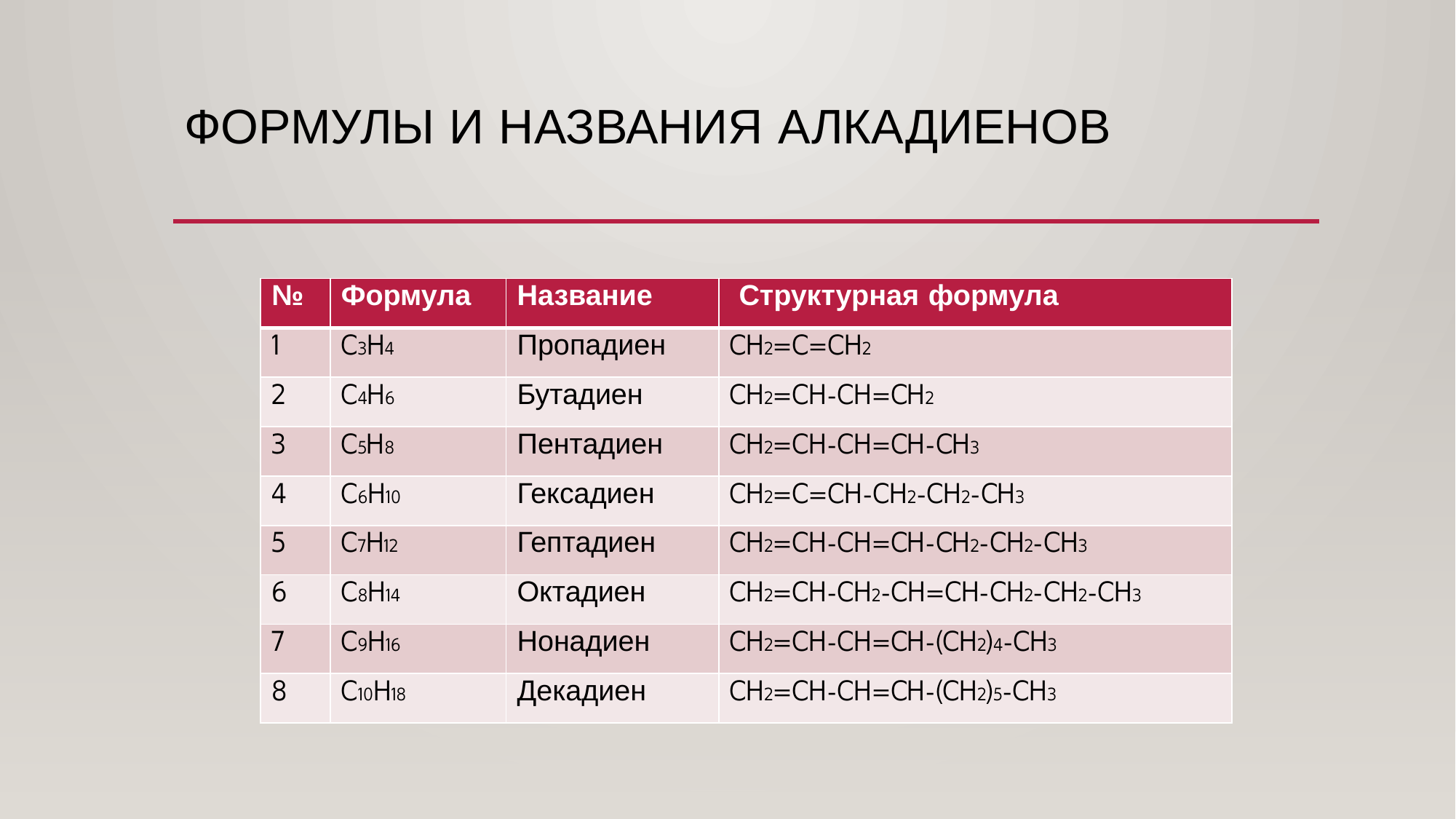

# Формулы и названия алкадиенов

| № | Формула | Название | Структурная формула |
| --- | --- | --- | --- |
| 1 | C3H4 | Пропадиен | CH2=C=CH2 |
| 2 | C4H6 | Бутадиен | CH2=CH-CH=CH2 |
| 3 | C5H8 | Пентадиен | CH2=CH-CH=CH-CH3 |
| 4 | C6H10 | Гексадиен | CH2=C=CH-CH2-CH2-CH3 |
| 5 | C7H12 | Гептадиен | CH2=CH-CH=CH-CH2-CH2-CH3 |
| 6 | C8H14 | Октадиен | CH2=CH-CH2-CH=CH-CH2-CH2-CH3 |
| 7 | C9H16 | Нонадиен | CH2=CH-CH=CH-(CH2)4-CH3 |
| 8 | C10H18 | Декадиен | CH2=CH-CH=CH-(CH2)5-CH3 |